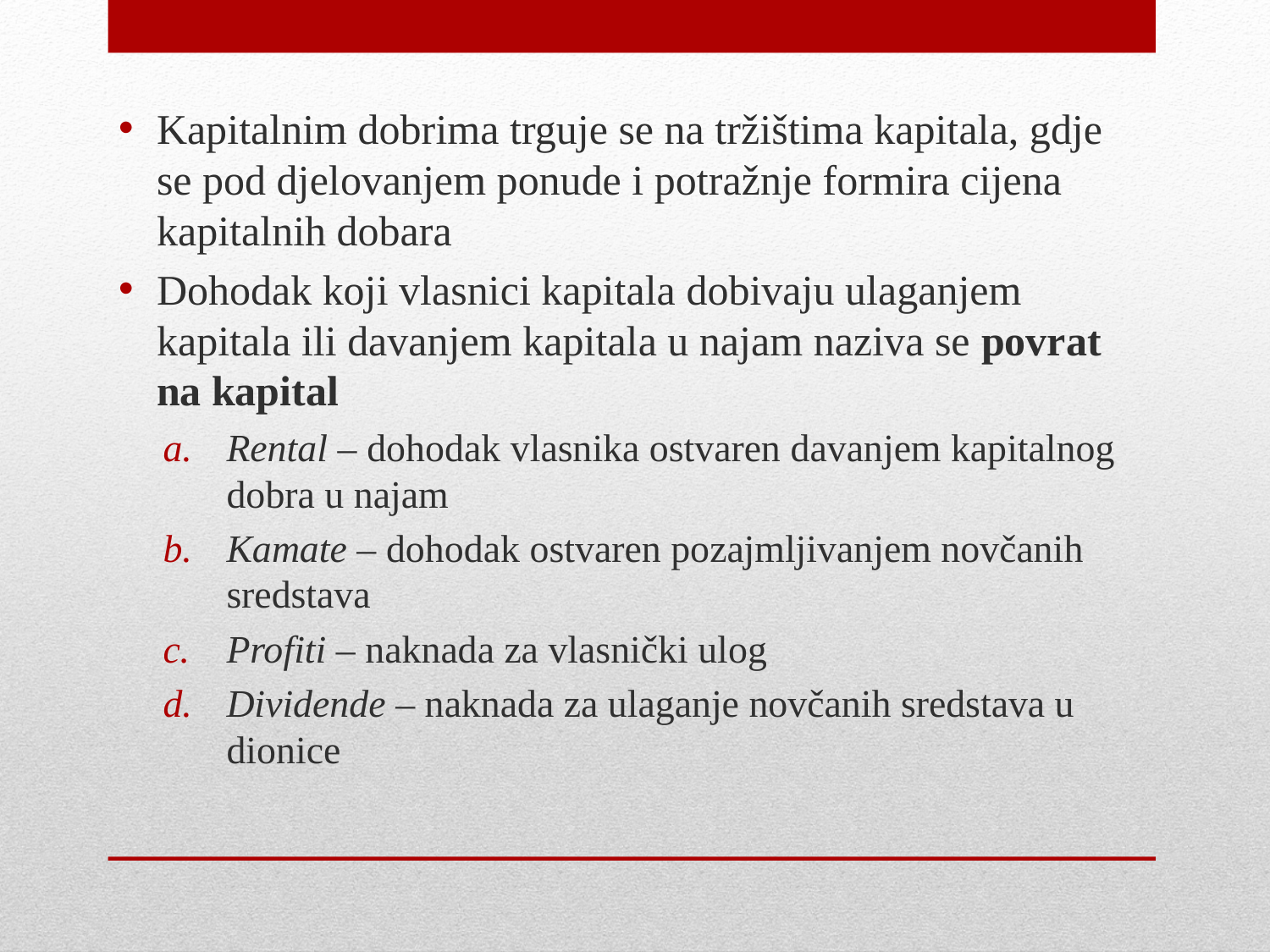

Kapitalnim dobrima trguje se na tržištima kapitala, gdje se pod djelovanjem ponude i potražnje formira cijena kapitalnih dobara
Dohodak koji vlasnici kapitala dobivaju ulaganjem kapitala ili davanjem kapitala u najam naziva se povrat na kapital
Rental – dohodak vlasnika ostvaren davanjem kapitalnog dobra u najam
Kamate – dohodak ostvaren pozajmljivanjem novčanih sredstava
Profiti – naknada za vlasnički ulog
Dividende – naknada za ulaganje novčanih sredstava u dionice